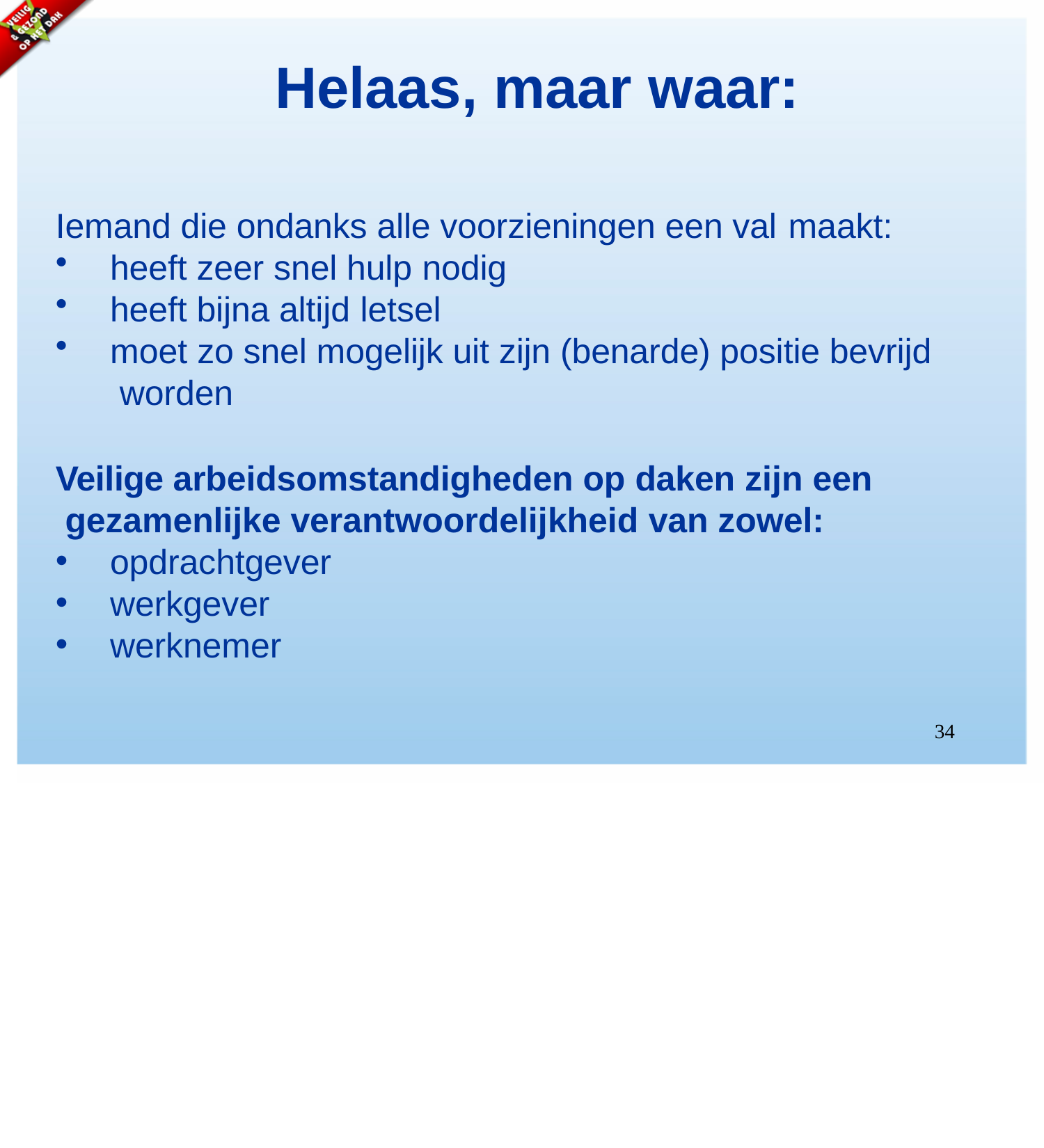

# Helaas, maar waar:
Iemand die ondanks alle voorzieningen een val maakt:
heeft zeer snel hulp nodig
heeft bijna altijd letsel
moet zo snel mogelijk uit zijn (benarde) positie bevrijd  worden

Veilige arbeidsomstandigheden op daken zijn een  gezamenlijke verantwoordelijkheid van zowel:
opdrachtgever
werkgever
werknemer
34